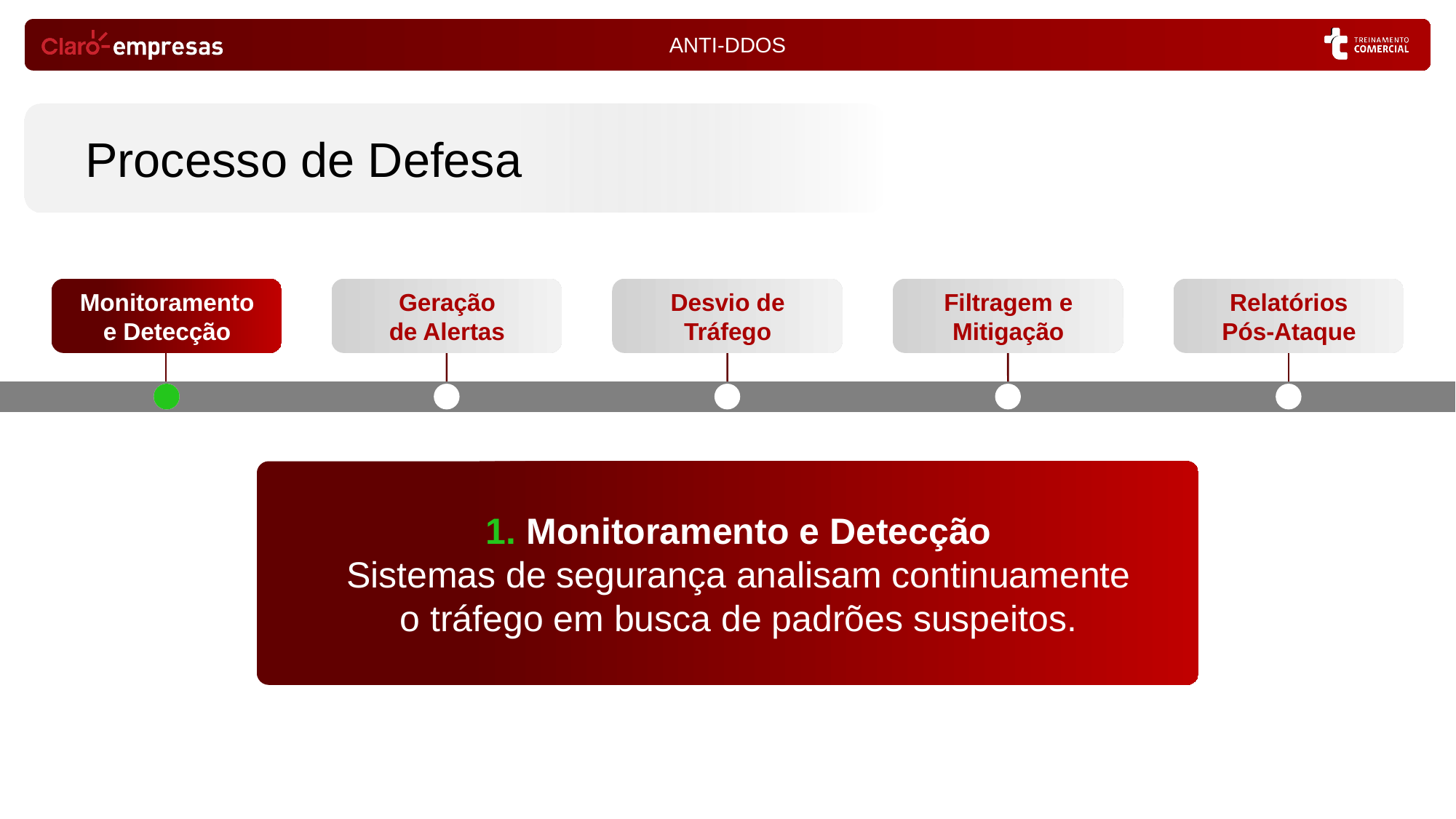

Processo de Defesa
Monitoramento
e Detecção
Monitoramento
e Detecção
Geração
de Alertas
Desvio de Tráfego
Filtragem e Mitigação
Relatórios
Pós-Ataque

1. Monitoramento e Detecção
Sistemas de segurança analisam continuamente
o tráfego em busca de padrões suspeitos.